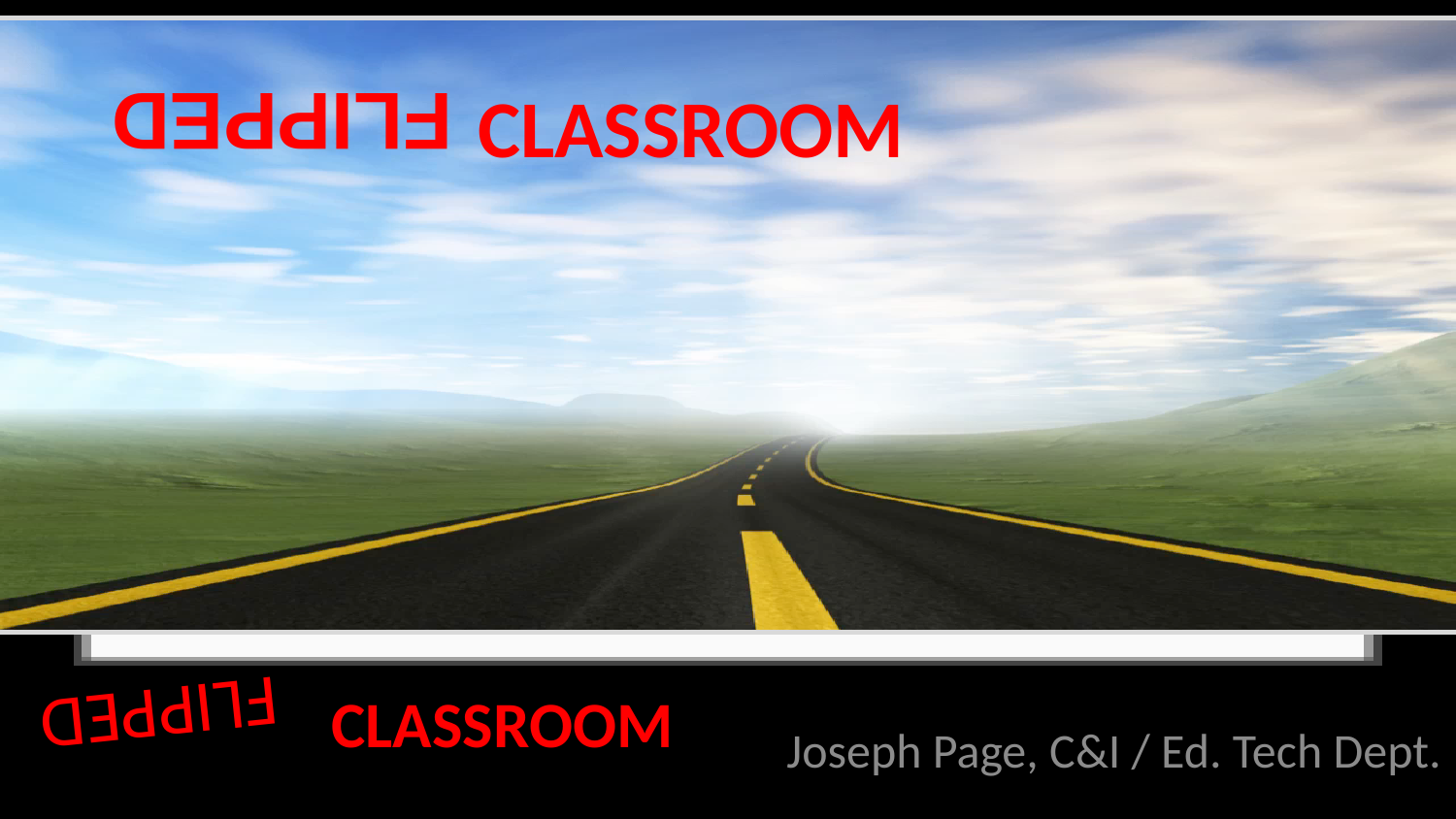

# FLIPPED
CLASSROOM
FLIPPED
CLASSROOM
Joseph Page, C&I / Ed. Tech Dept.